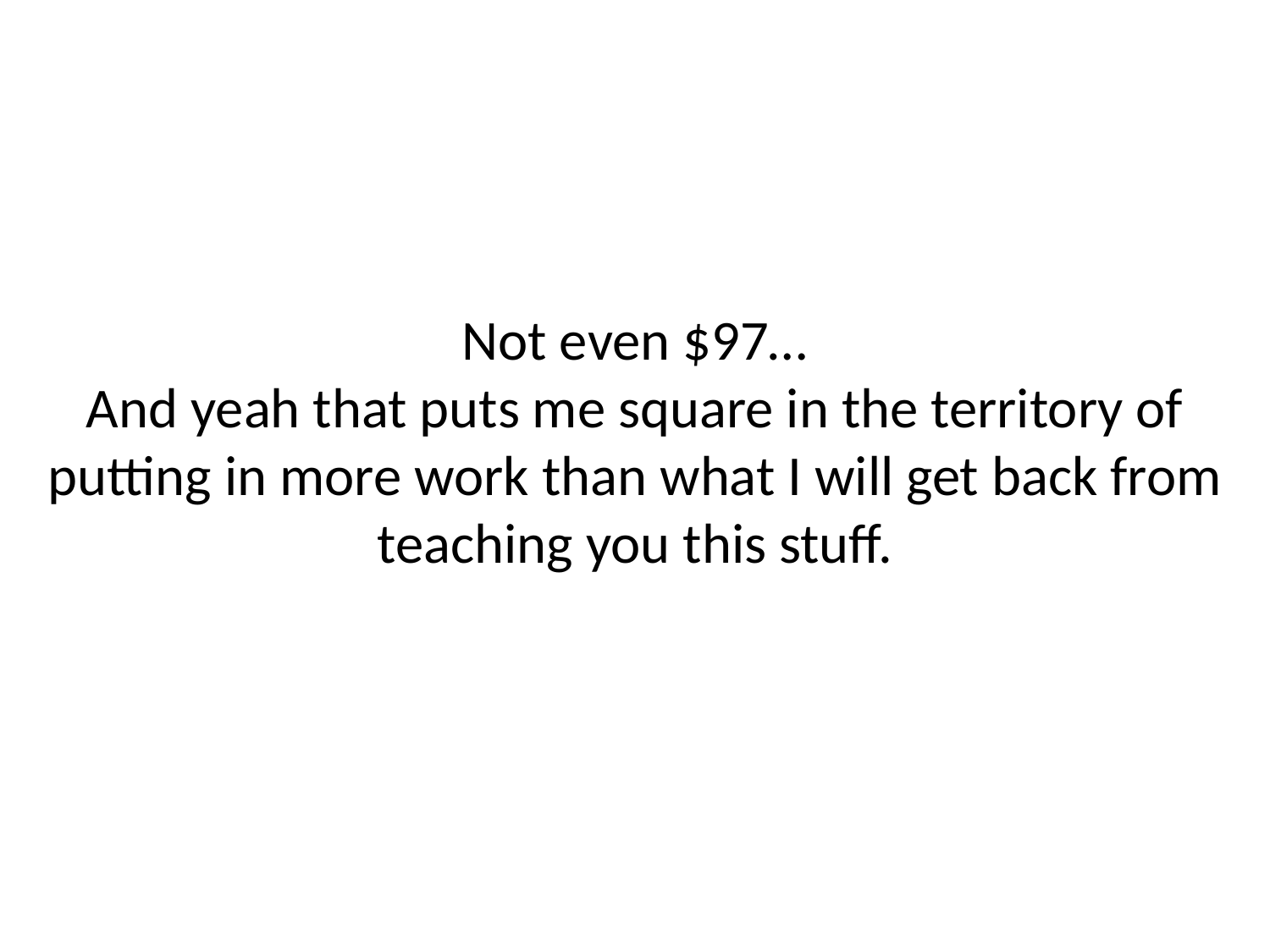

# Not even $97… And yeah that puts me square in the territory of putting in more work than what I will get back from teaching you this stuff.